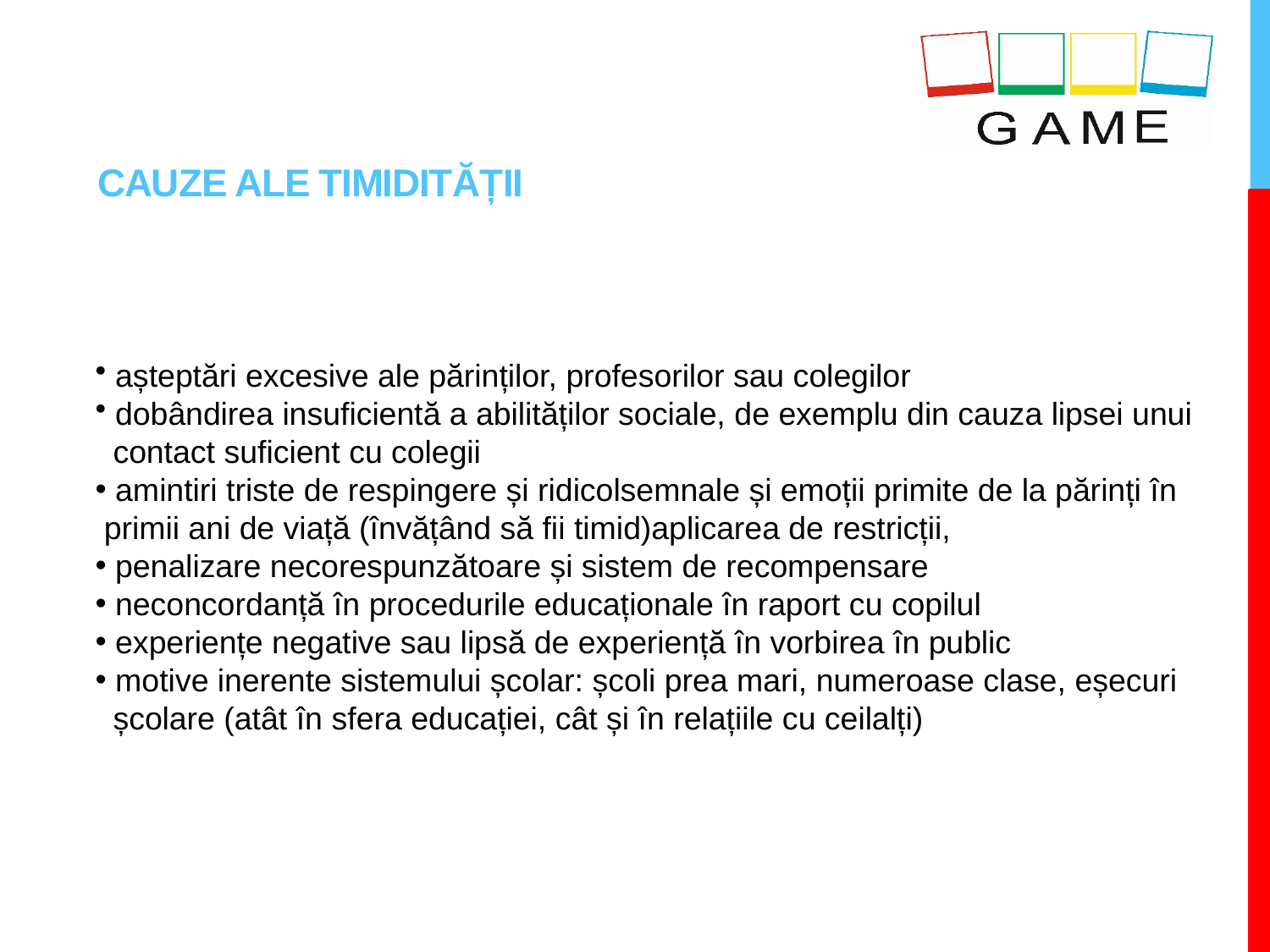

# CAUZE ALE TIMIDITĂȚII
 așteptări excesive ale părinților, profesorilor sau colegilor
 dobândirea insuficientă a abilităților sociale, de exemplu din cauza lipsei unui
  contact suficient cu colegii
 amintiri triste de respingere și ridicolsemnale și emoții primite de la părinți în
 primii ani de viață (învățând să fii timid)aplicarea de restricții,
 penalizare necorespunzătoare și sistem de recompensare
 neconcordanță în procedurile educaționale în raport cu copilul
 experiențe negative sau lipsă de experiență în vorbirea în public
 motive inerente sistemului școlar: școli prea mari, numeroase clase, eșecuri
  școlare (atât în ​​sfera educației, cât și în relațiile cu ceilalți)